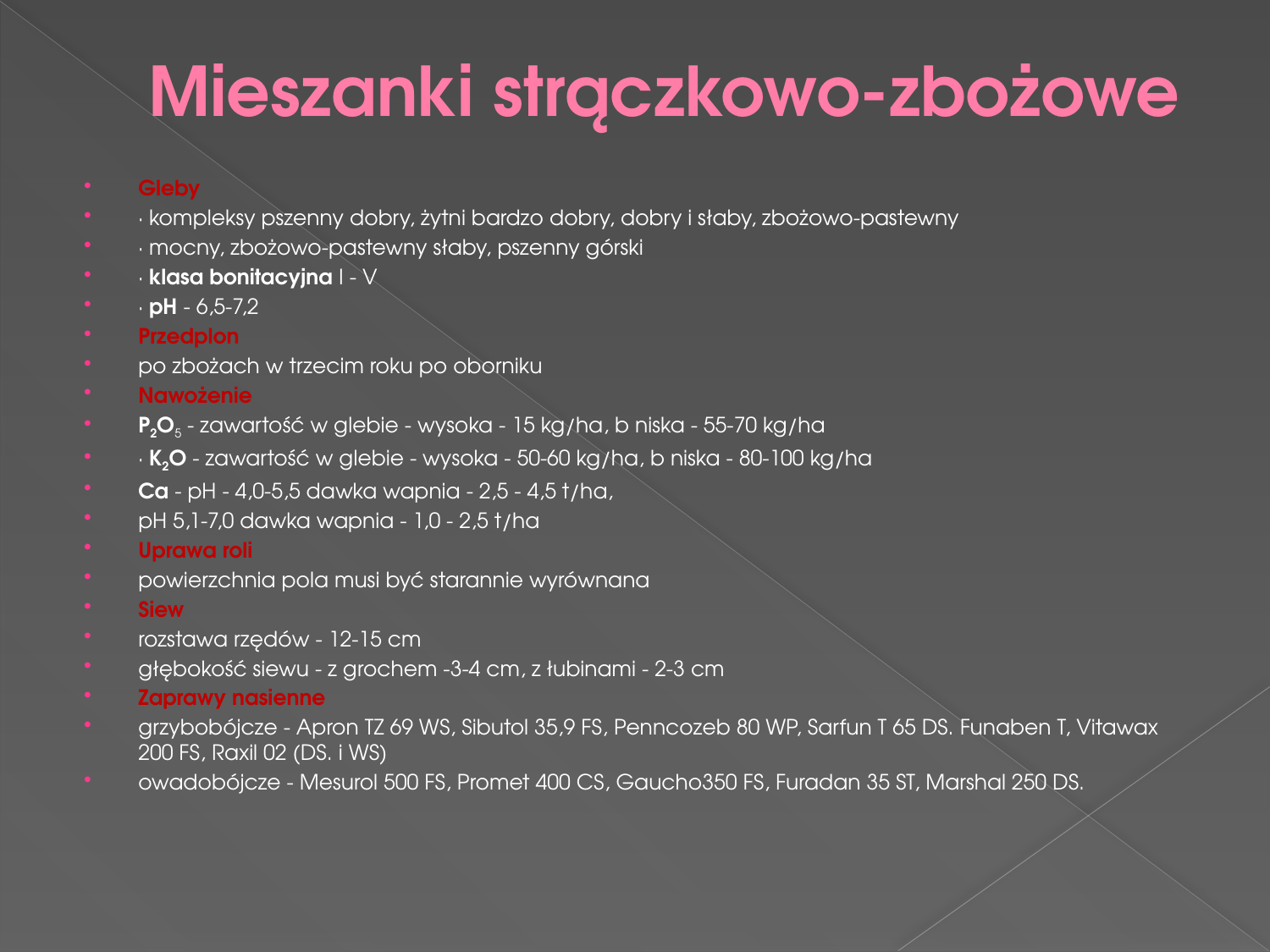

# Mieszanki strączkowo-zbożowe
Gleby
· kompleksy pszenny dobry, żytni bardzo dobry, dobry i słaby, zbożowo-pastewny
· mocny, zbożowo-pastewny słaby, pszenny górski
· klasa bonitacyjna I - V
· pH - 6,5-7,2
Przedplon
po zbożach w trzecim roku po oborniku
Nawożenie
P2O5 - zawartość w glebie - wysoka - 15 kg/ha, b niska - 55-70 kg/ha
· K2O - zawartość w glebie - wysoka - 50-60 kg/ha, b niska - 80-100 kg/ha
Ca - pH - 4,0-5,5 dawka wapnia - 2,5 - 4,5 t/ha,
pH 5,1-7,0 dawka wapnia - 1,0 - 2,5 t/ha
Uprawa roli
powierzchnia pola musi być starannie wyrównana
Siew
rozstawa rzędów - 12-15 cm
głębokość siewu - z grochem -3-4 cm, z łubinami - 2-3 cm
Zaprawy nasienne
grzybobójcze - Apron TZ 69 WS, Sibutol 35,9 FS, Penncozeb 80 WP, Sarfun T 65 DS. Funaben T, Vitawax 200 FS, Raxil 02 (DS. i WS)
owadobójcze - Mesurol 500 FS, Promet 400 CS, Gaucho350 FS, Furadan 35 ST, Marshal 250 DS.